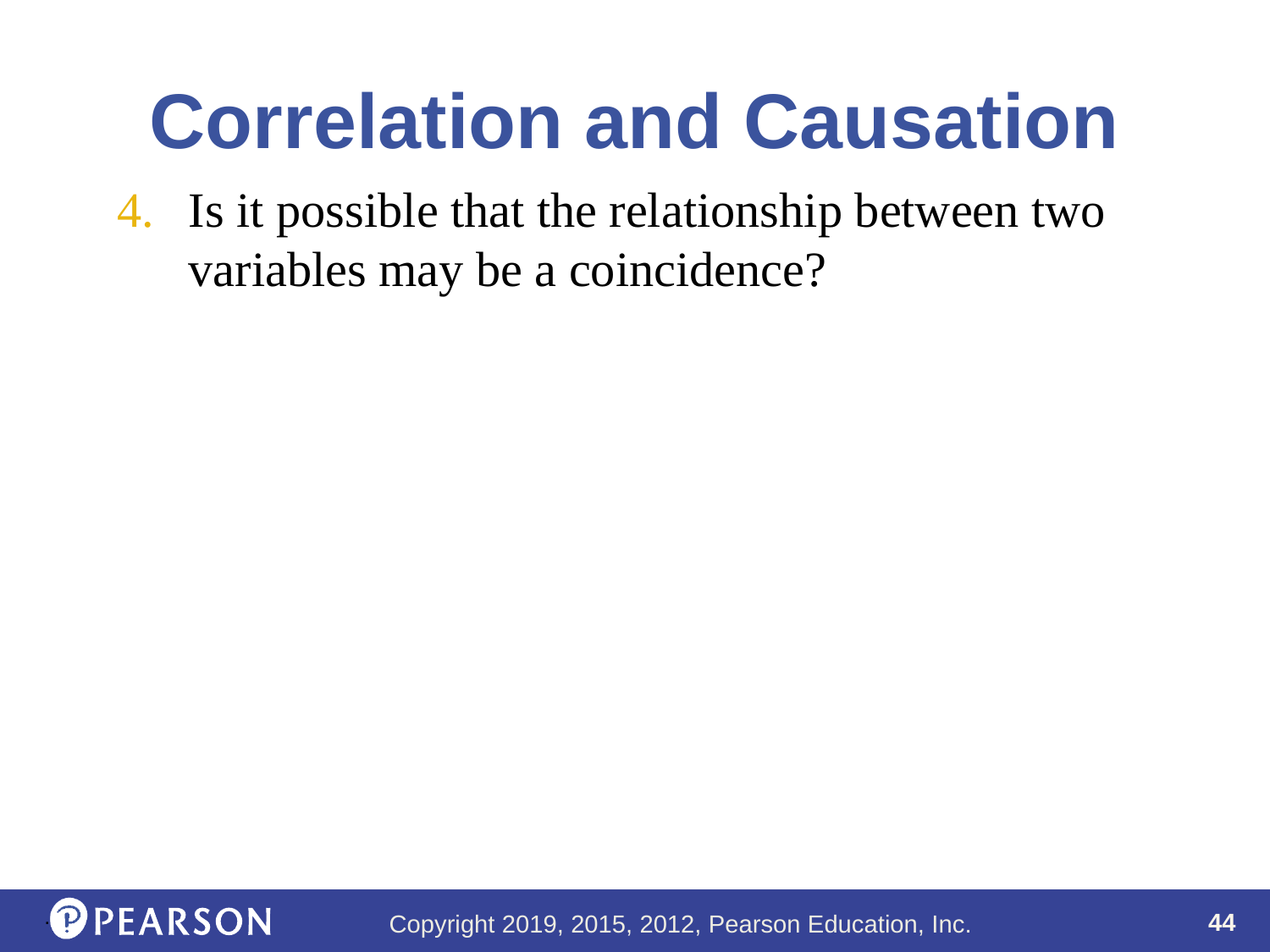

# Correlation and Causation
Is it possible that the relationship between two variables may be a coincidence?

.